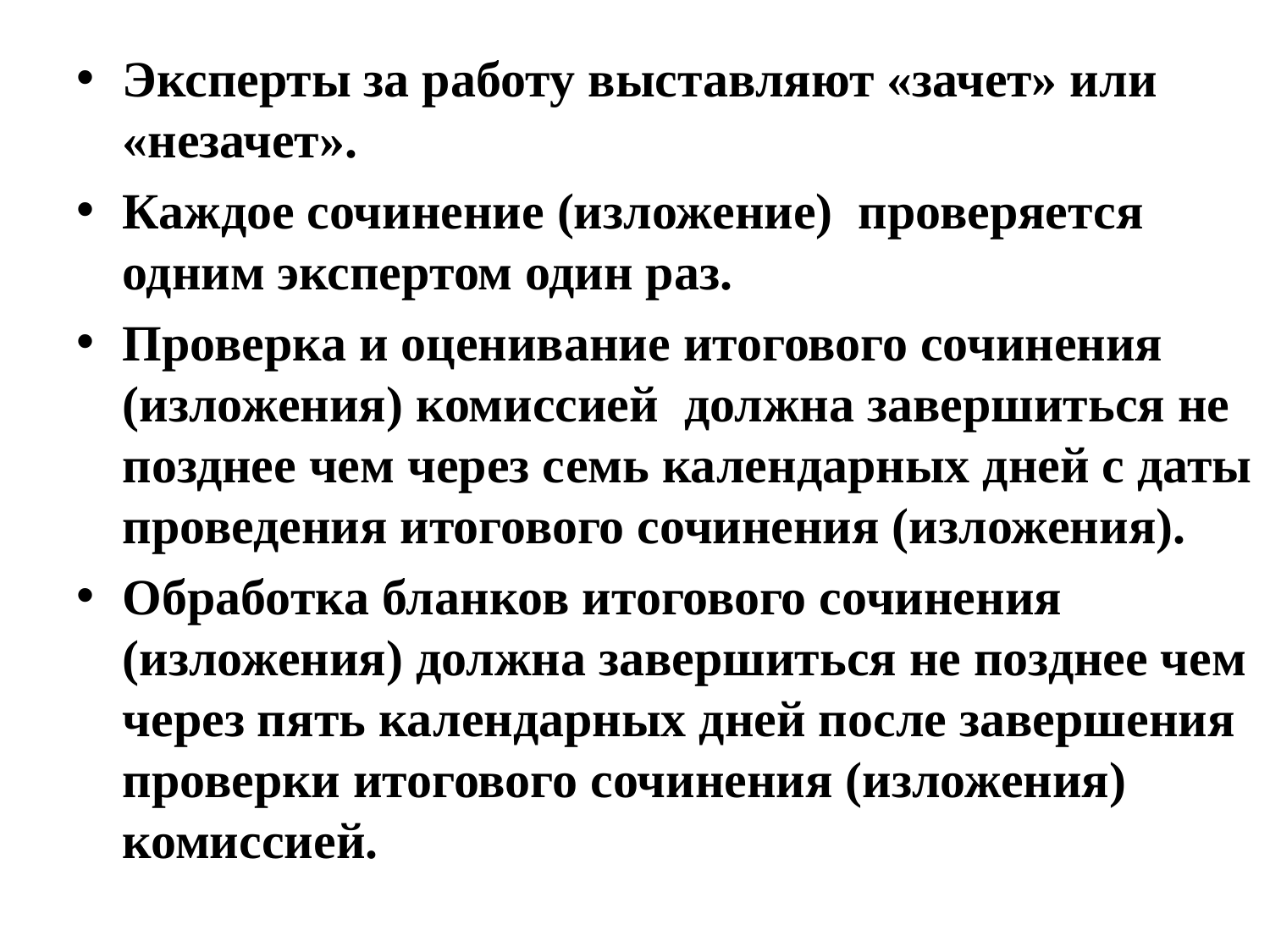

Эксперты за работу выставляют «зачет» или «незачет».
Каждое сочинение (изложение)  проверяется одним экспертом один раз.
Проверка и оценивание итогового сочинения (изложения) комиссией  должна завершиться не позднее чем через семь календарных дней с даты проведения итогового сочинения (изложения).
Обработка бланков итогового сочинения (изложения) должна завершиться не позднее чем через пять календарных дней после завершения проверки итогового сочинения (изложения) комиссией.